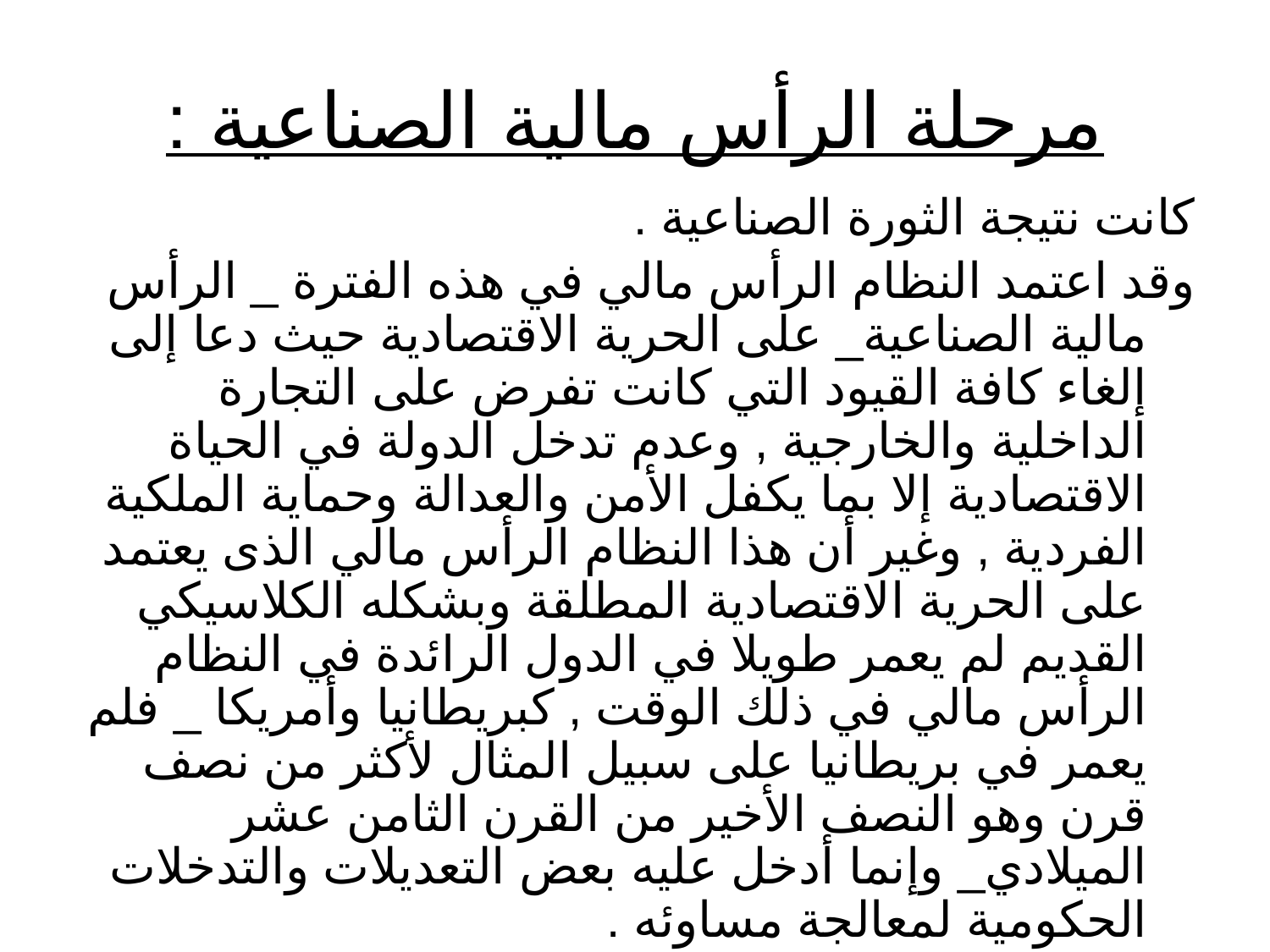

# مرحلة الرأس مالية الصناعية :
كانت نتيجة الثورة الصناعية .
وقد اعتمد النظام الرأس مالي في هذه الفترة _ الرأس مالية الصناعية_ على الحرية الاقتصادية حيث دعا إلى إلغاء كافة القيود التي كانت تفرض على التجارة الداخلية والخارجية , وعدم تدخل الدولة في الحياة الاقتصادية إلا بما يكفل الأمن والعدالة وحماية الملكية الفردية , وغير أن هذا النظام الرأس مالي الذى يعتمد على الحرية الاقتصادية المطلقة وبشكله الكلاسيكي القديم لم يعمر طويلا في الدول الرائدة في النظام الرأس مالي في ذلك الوقت , كبريطانيا وأمريكا _ فلم يعمر في بريطانيا على سبيل المثال لأكثر من نصف قرن وهو النصف الأخير من القرن الثامن عشر الميلادي_ وإنما أدخل عليه بعض التعديلات والتدخلات الحكومية لمعالجة مساوئه .